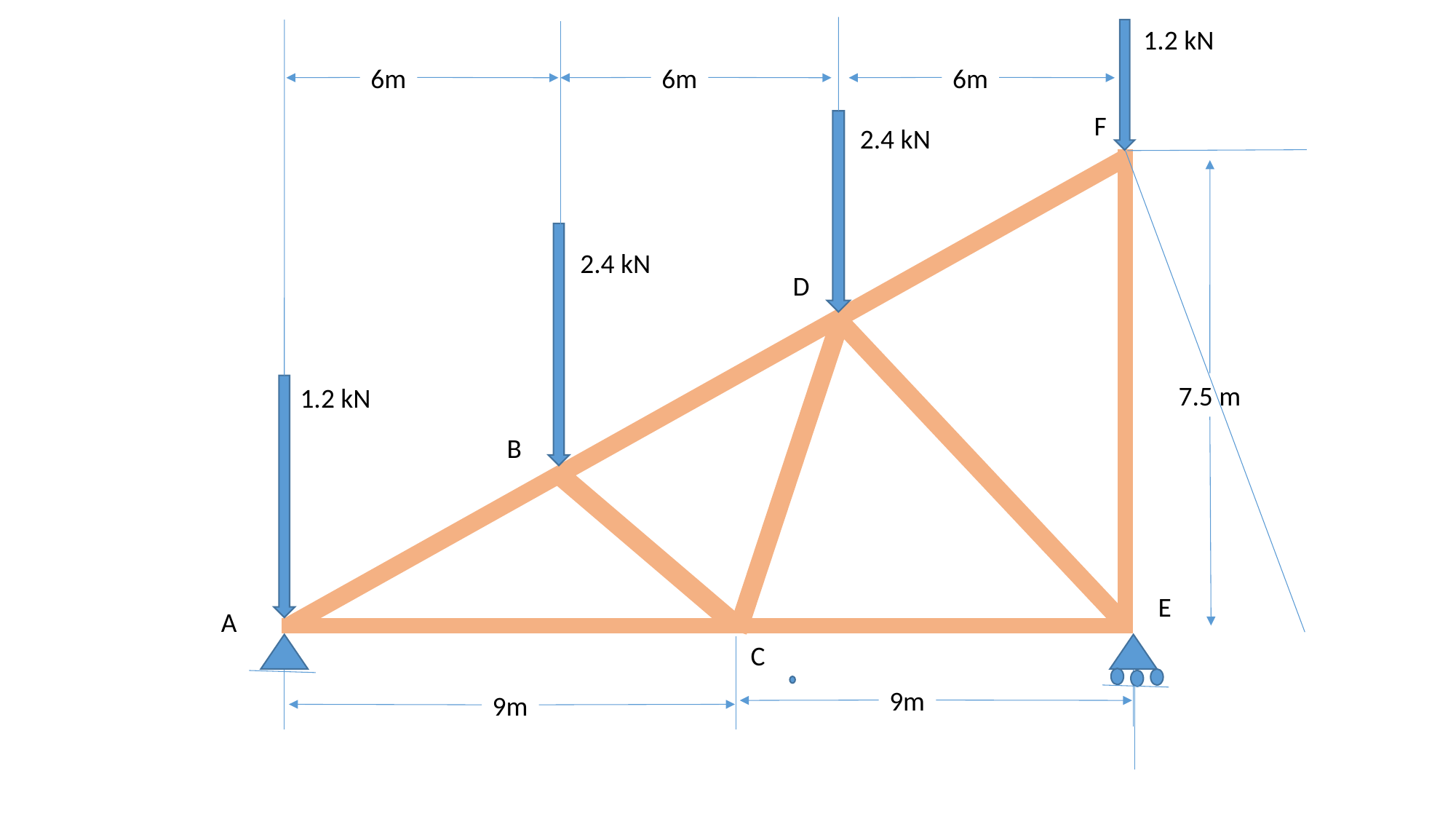

1.2 kN

6m
6m
6m
F

2.4 kN

2.4 kN
D
7.5 m
1.2 kN

B

E
A

C

9m
9m